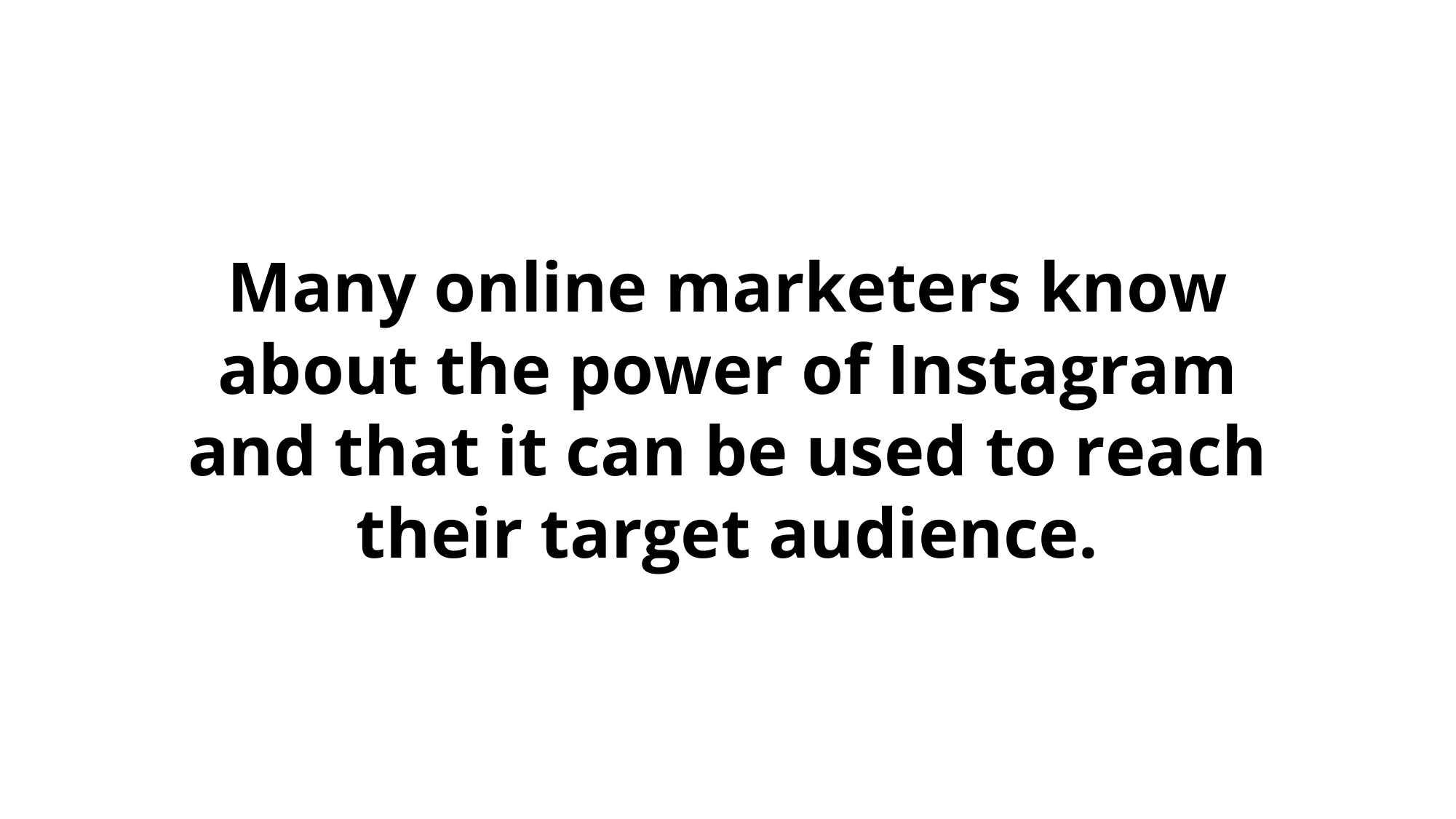

Many online marketers know about the power of Instagram and that it can be used to reach their target audience.